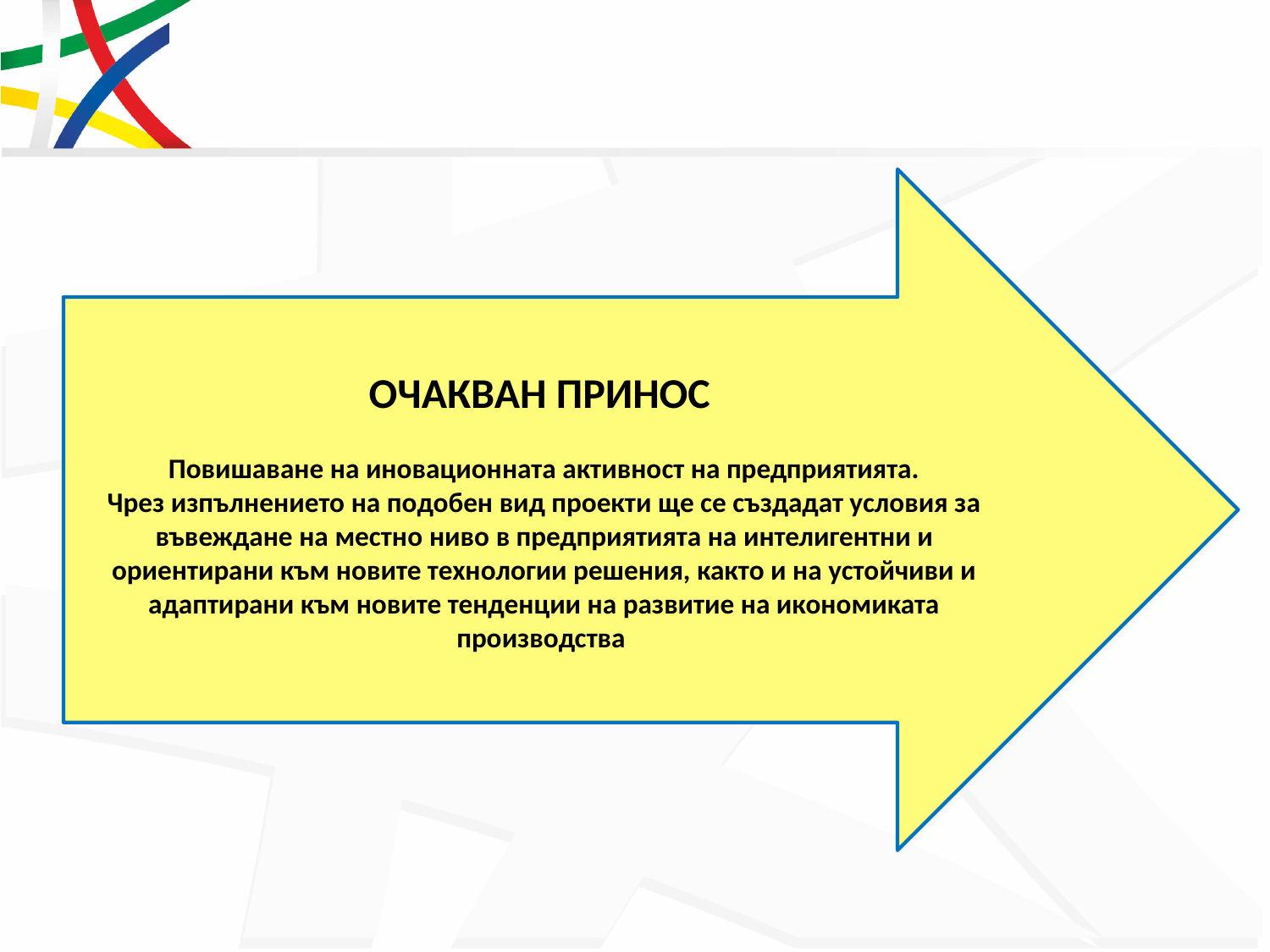

ОЧАКВАН ПРИНОС

Повишаване на иновационната активност на предприятията.
Чрез изпълнението на подобен вид проекти ще се създадат условия за въвеждане на местно ниво в предприятията на интелигентни и ориентирани към новите технологии решения, както и на устойчиви и адаптирани към новите тенденции на развитие на икономиката производства